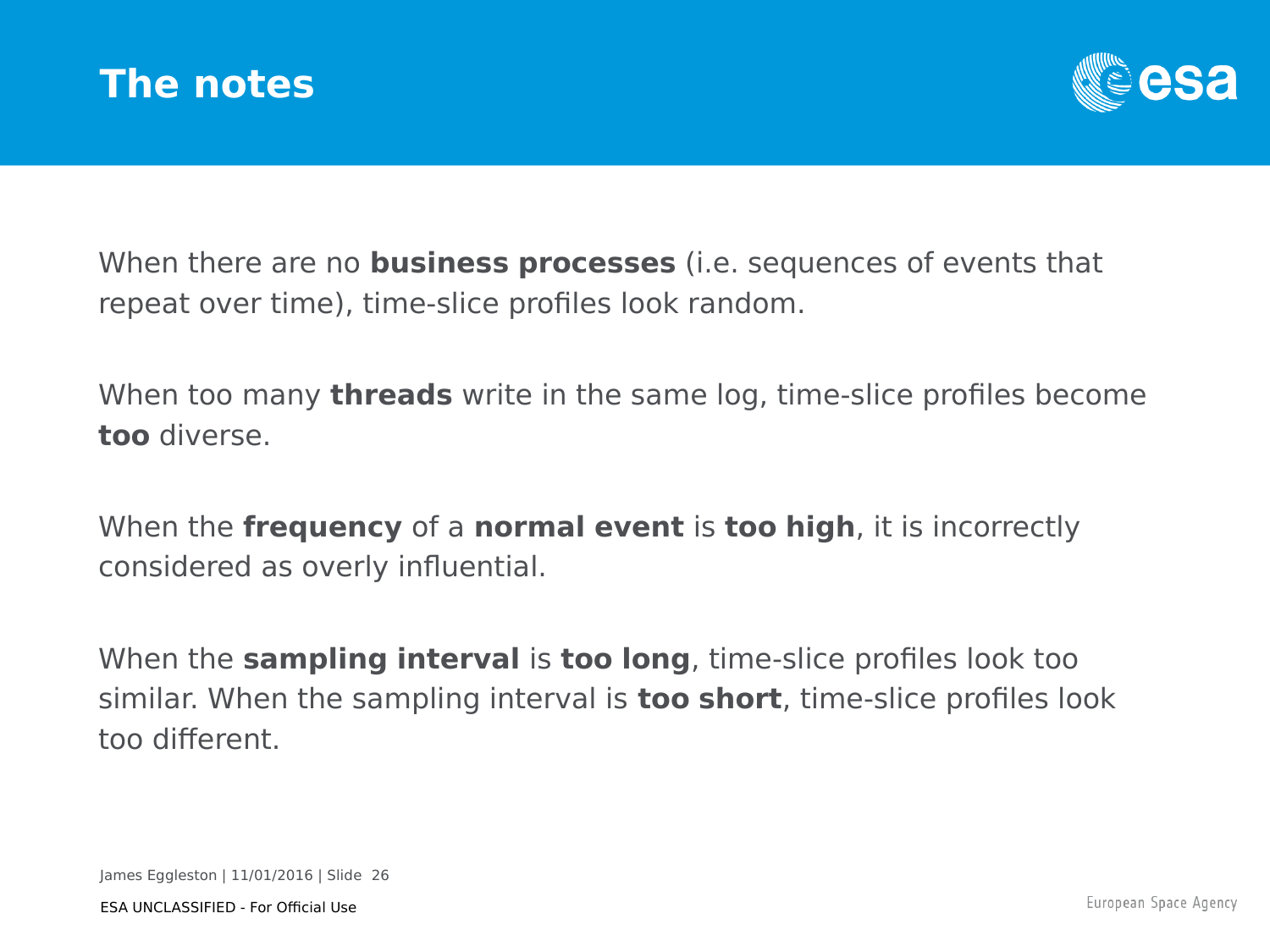

# The notes
When there are no business processes (i.e. sequences of events that repeat over time), time-slice profiles look random.

When too many threads write in the same log, time-slice profiles become too diverse.

When the frequency of a normal event is too high, it is incorrectly considered as overly influential.

When the sampling interval is too long, time-slice profiles look too similar. When the sampling interval is too short, time-slice profiles look too different.